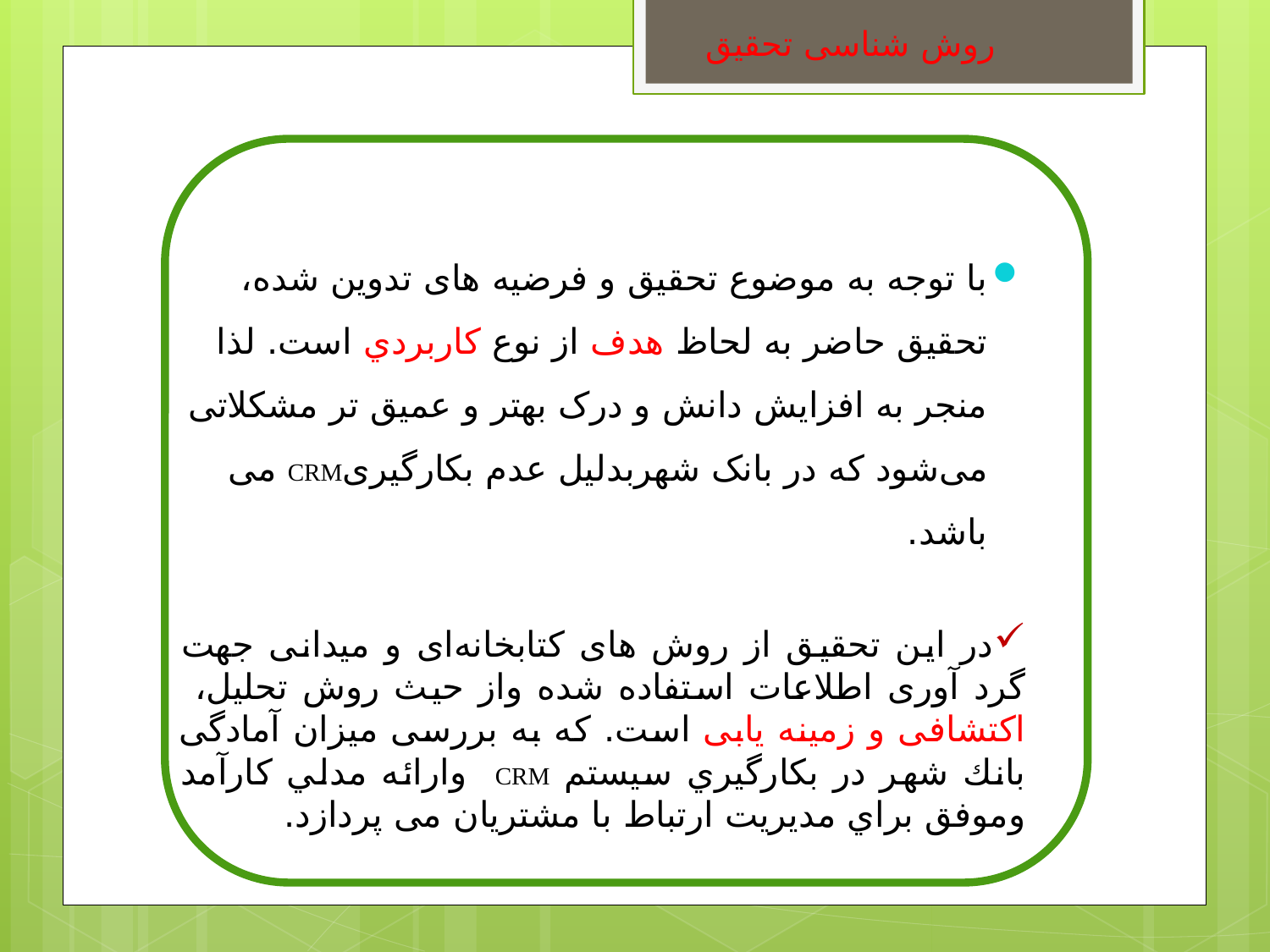

# روش شناسی تحقیق

با توجه به موضوع تحقیق و فرضيه های تدوین شده، تحقيق حاضر به لحاظ هدف از نوع کاربردي است. لذا منجر به افزایش دانش و درک بهتر و عمیق تر مشکلاتی می‌شود که در بانک شهربدلیل عدم بکارگیریCRM می باشد.

در اين تحقیق از روش های کتابخانه‌ای و میدانی جهت گرد آوری اطلاعات استفاده شده واز حيث روش تحليل،  اکتشافی و زمینه یابی است. که به بررسی ميزان آمادگی بانك شهر در بكارگيري سیستم CRM  وارائه مدلي كارآمد وموفق براي مديريت ارتباط با مشتريان می پردازد.